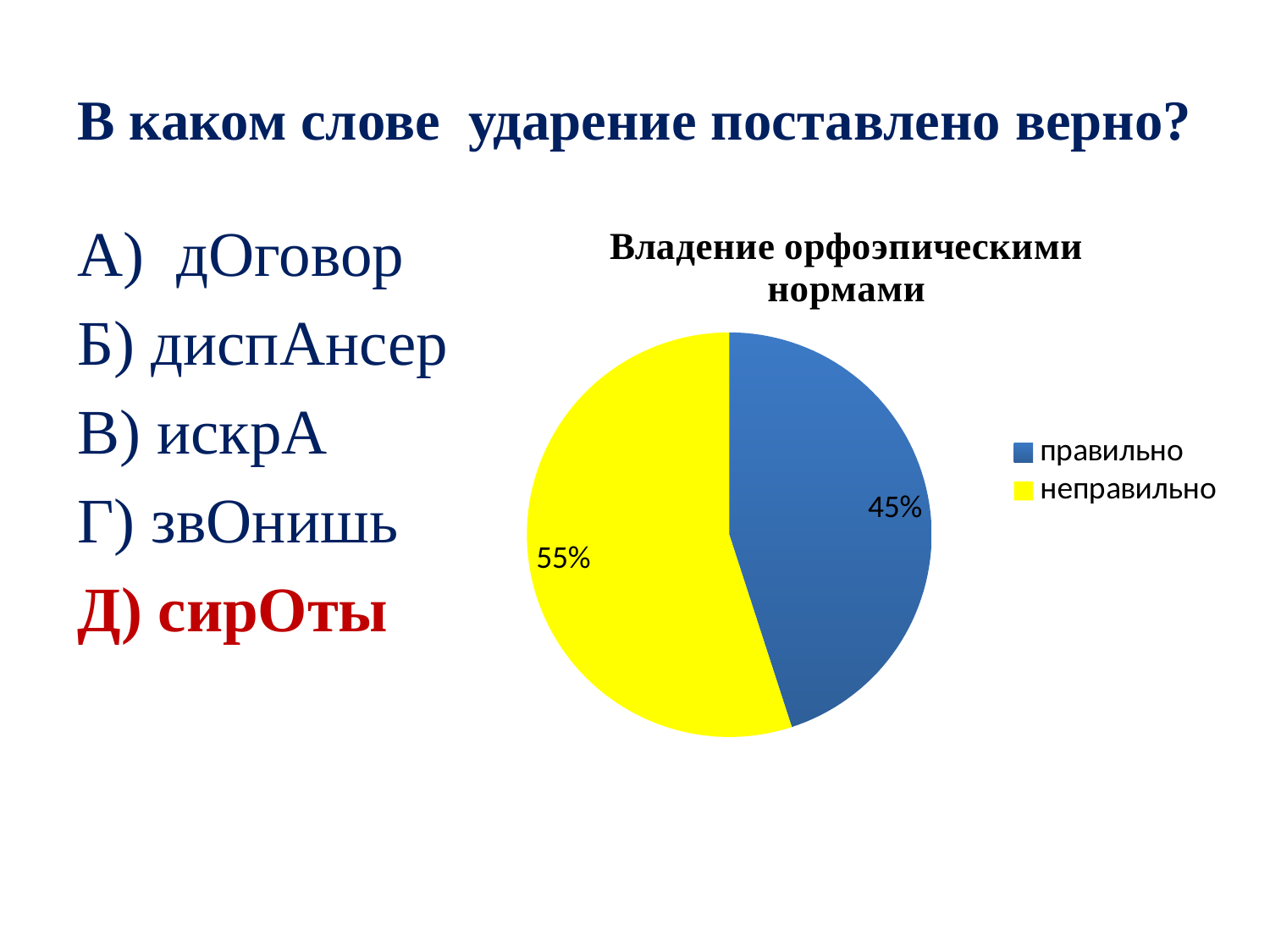

# В каком слове  ударение поставлено верно?

### Chart: Владение орфоэпическими нормами

| Category | Владение орфоэпическими нормами |
|---|---|
| правильно | 0.45 |
| неправильно | 0.55 |
А)  дОговор
Б) диспАнсер
В) искрА
Г) звОнишь
Д) сирОты